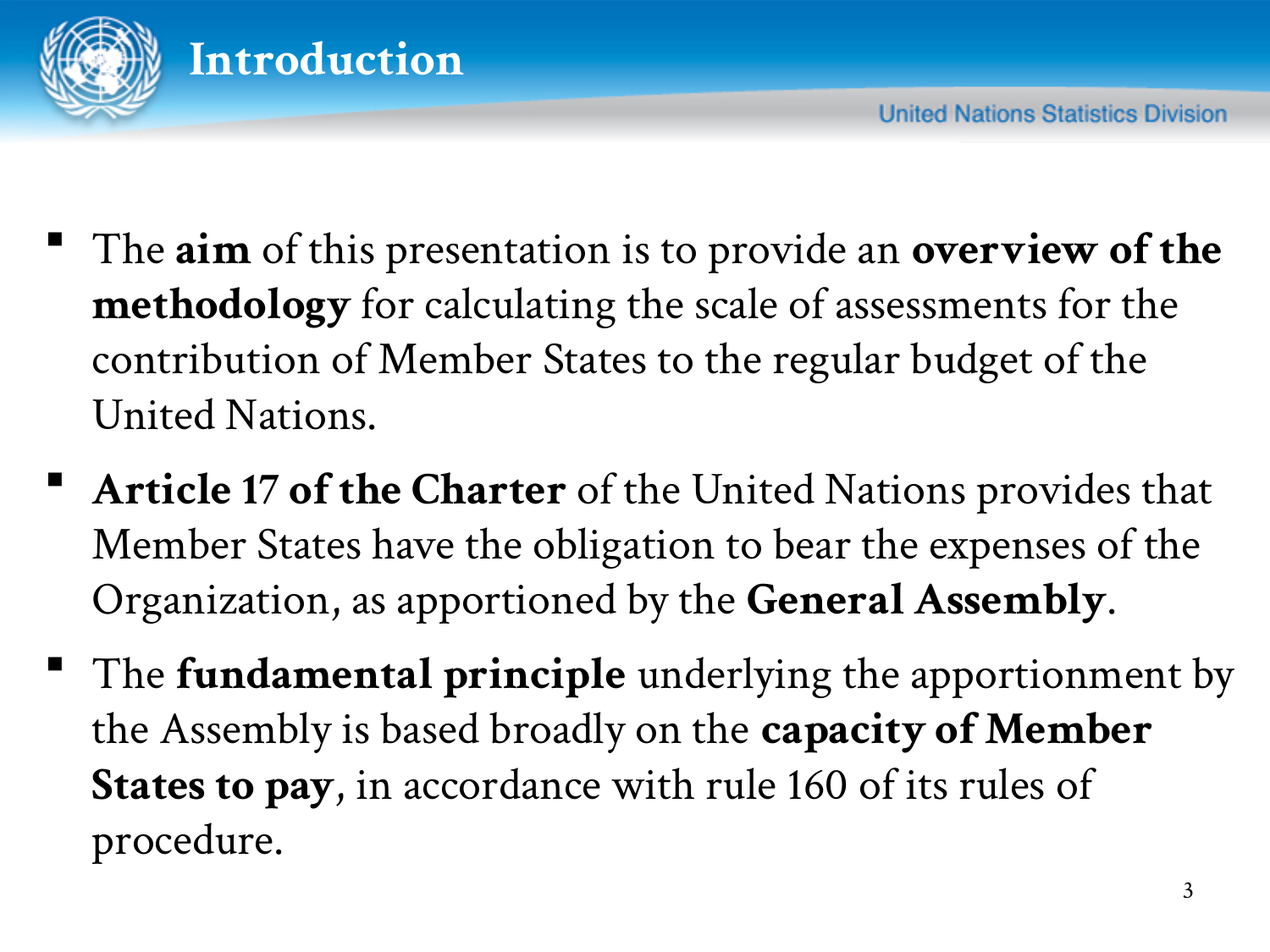

Introduction
The aim of this presentation is to provide an overview of the methodology for calculating the scale of assessments for the contribution of Member States to the regular budget of the United Nations.
Article 17 of the Charter of the United Nations provides that Member States have the obligation to bear the expenses of the Organization, as apportioned by the General Assembly.
The fundamental principle underlying the apportionment by the Assembly is based broadly on the capacity of Member States to pay, in accordance with rule 160 of its rules of procedure.
3